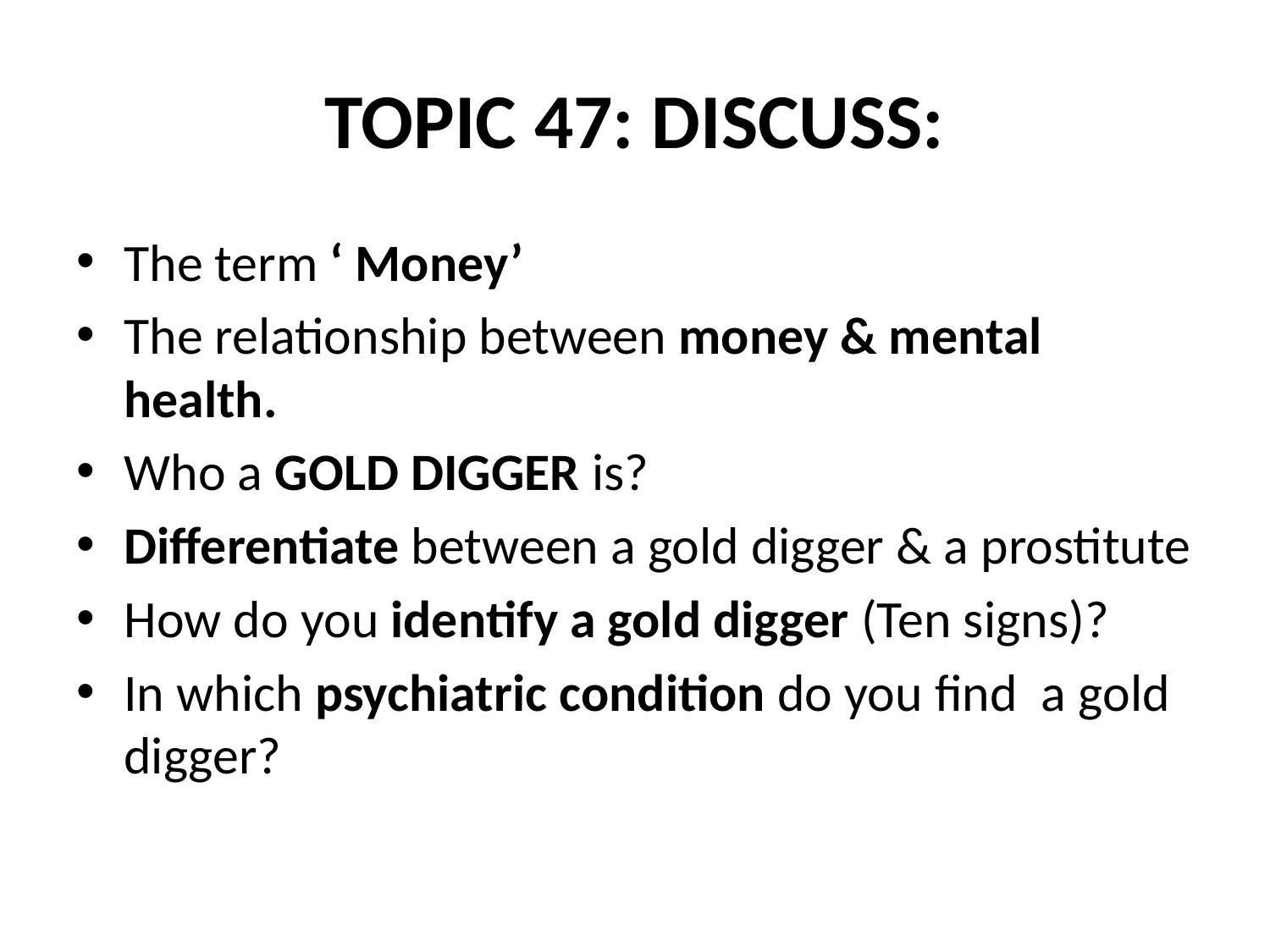

# TOPIC 47: DISCUSS:
The term ‘ Money’
The relationship between money & mental health.
Who a GOLD DIGGER is?
Differentiate between a gold digger & a prostitute
How do you identify a gold digger (Ten signs)?
In which psychiatric condition do you find  a gold digger?